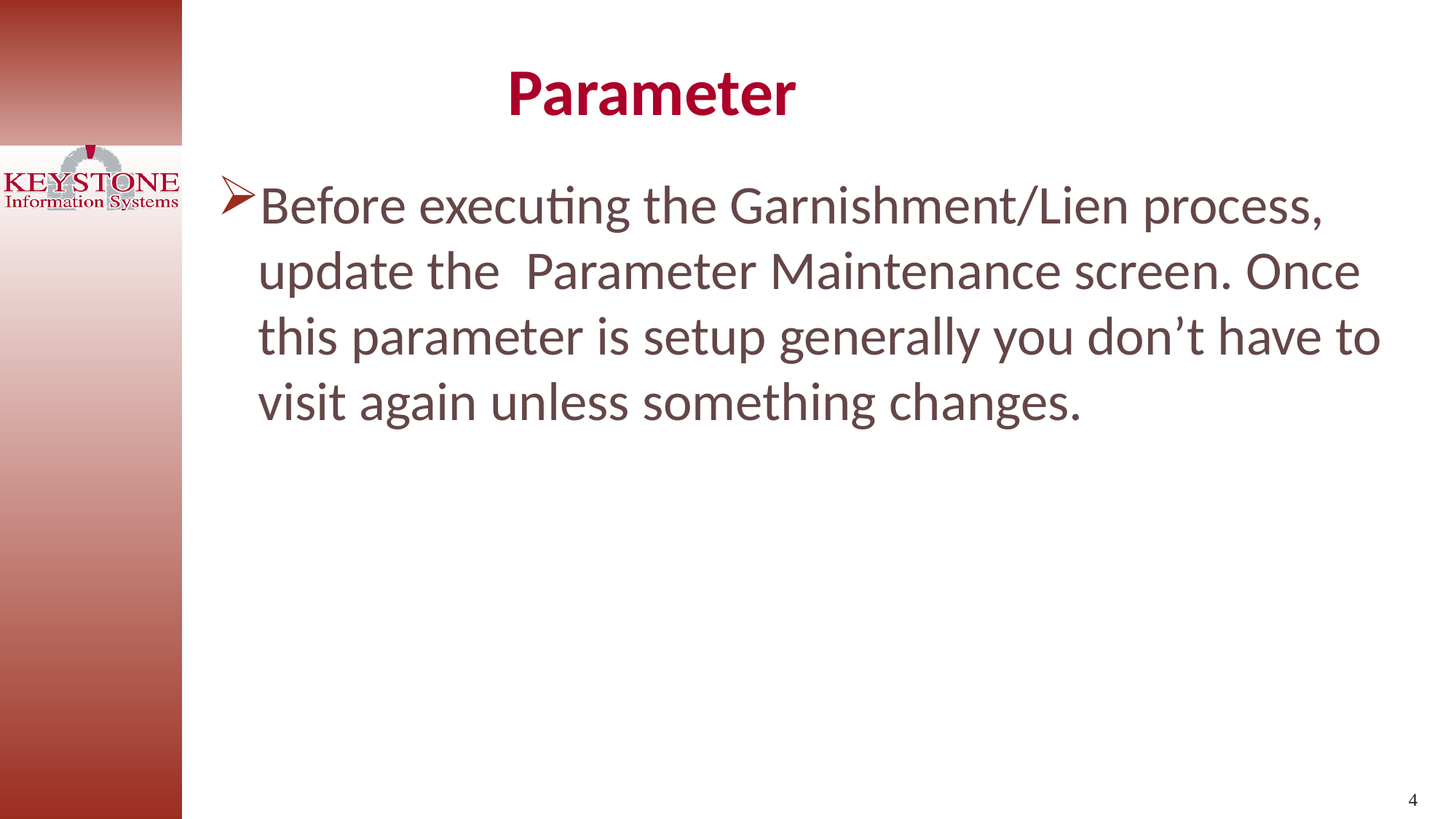

Parameter
Before executing the Garnishment/Lien process, update the  Parameter Maintenance screen. Once this parameter is setup generally you don’t have to visit again unless something changes.
4